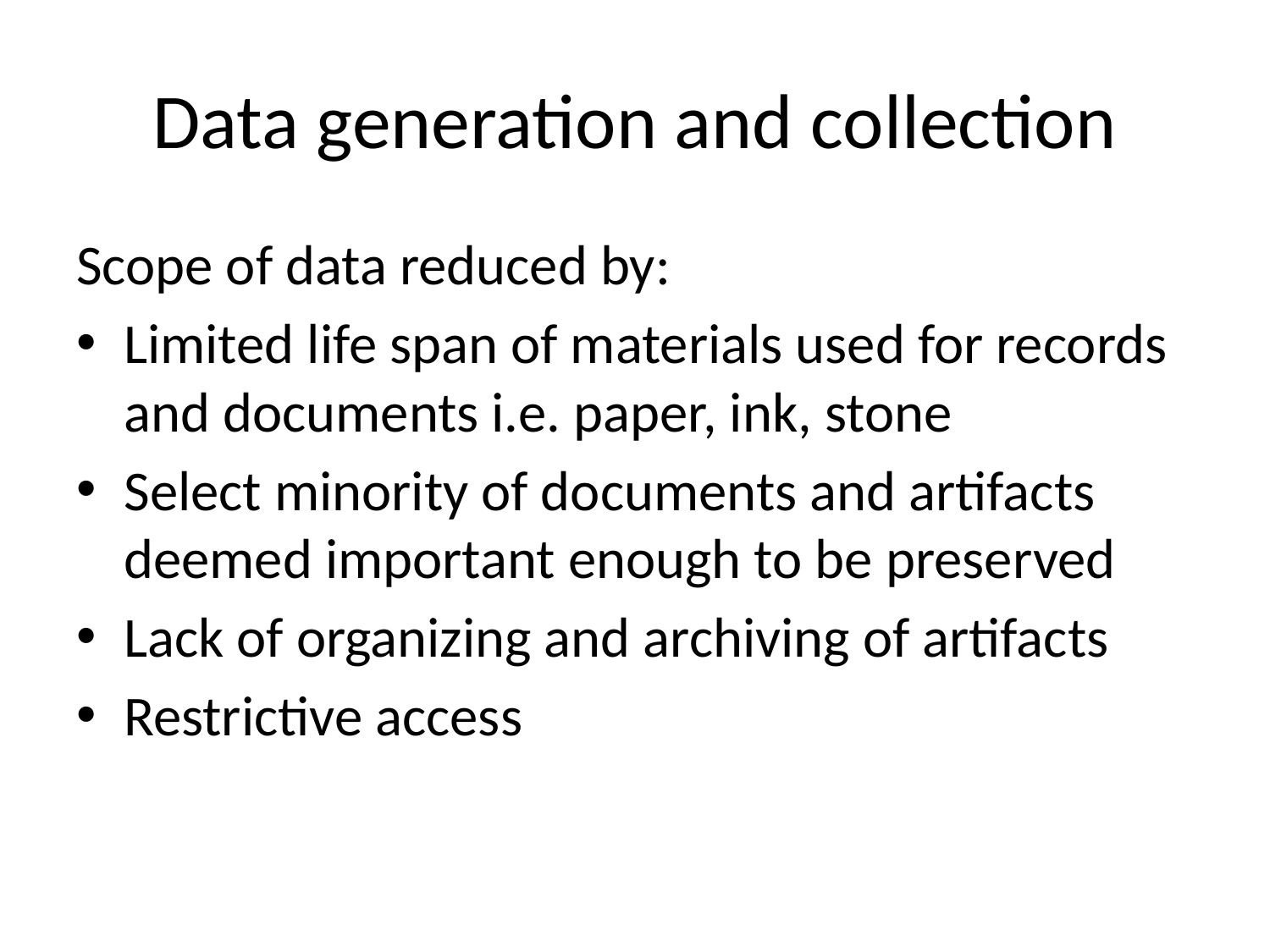

# Data generation and collection
Scope of data reduced by:
Limited life span of materials used for records and documents i.e. paper, ink, stone
Select minority of documents and artifacts deemed important enough to be preserved
Lack of organizing and archiving of artifacts
Restrictive access